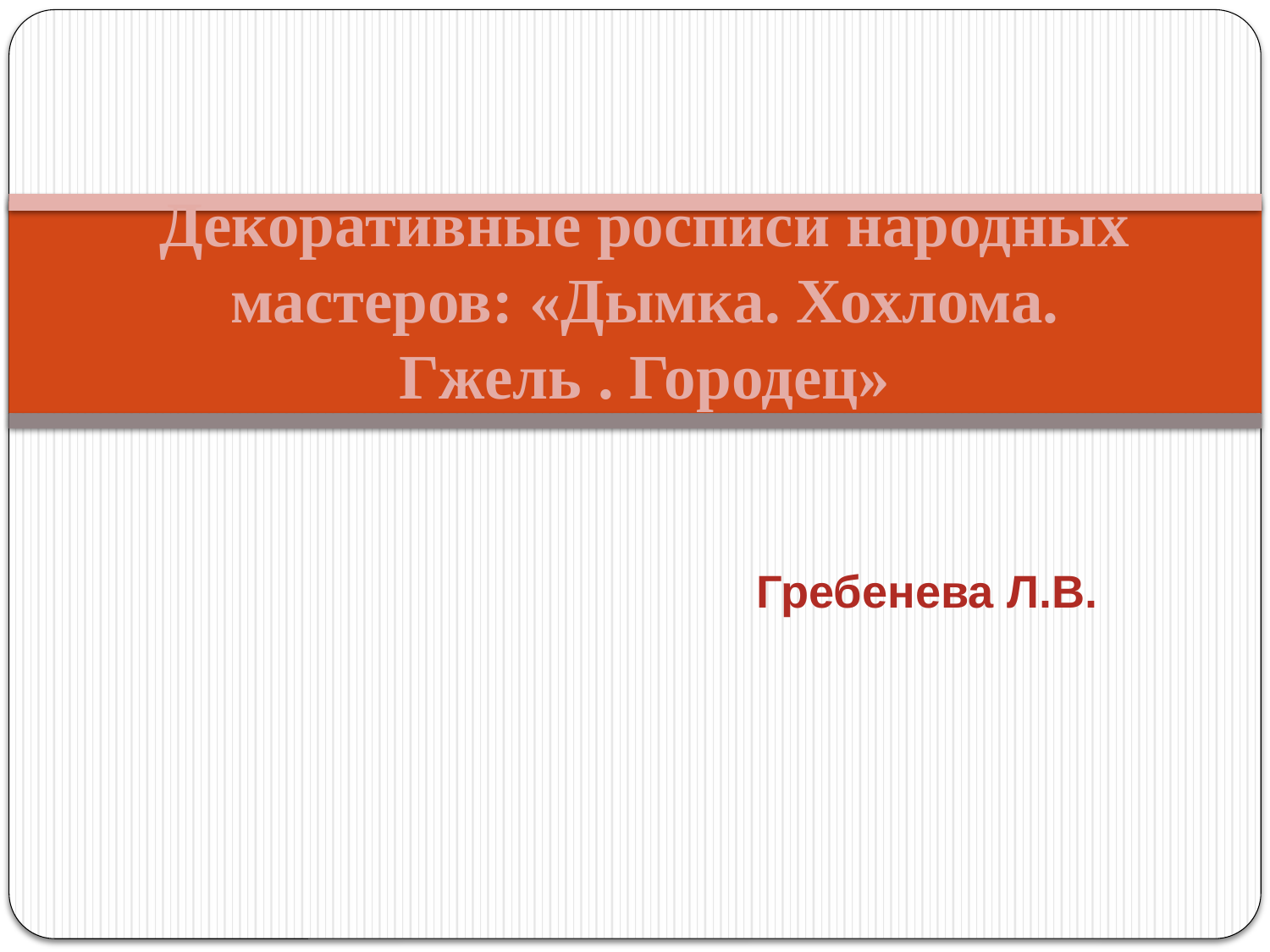

# Декоративные росписи народных мастеров: «Дымка. Хохлома. Гжель . Городец»
Гребенева Л.В.